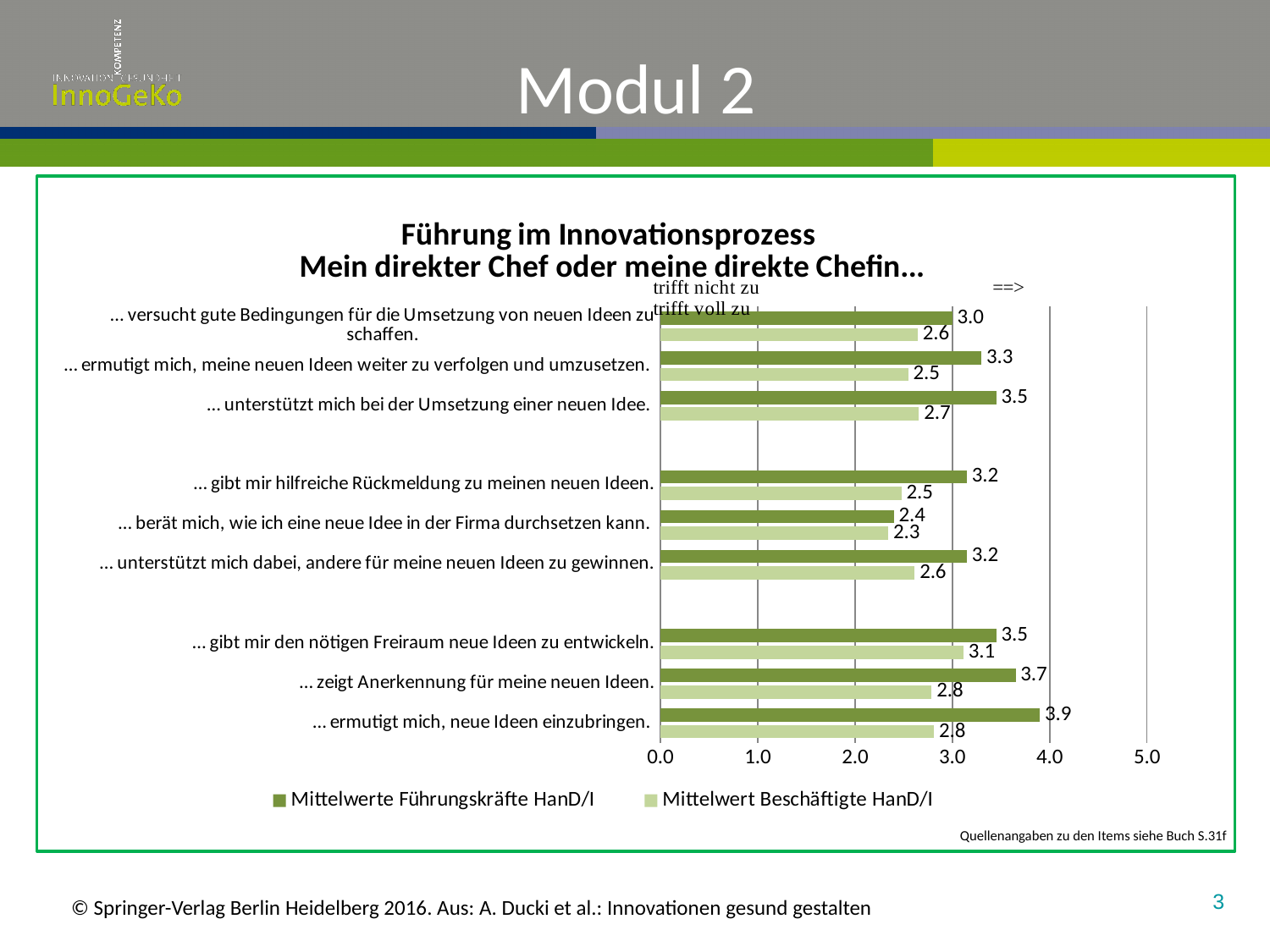

# Modul 2

### Chart: Führung im Innovationsprozess
Mein direkter Chef oder meine direkte Chefin...

| Category | Mittelwert Beschäftigte HanD/I | Mittelwerte Führungskräfte HanD/I |
|---|---|---|
| … ermutigt mich, neue Ideen einzubringen.  | 2.8125 | 3.9 |
| … zeigt Anerkennung für meine neuen Ideen. | 2.7859531772575252 | 3.65 |
| … gibt mir den nötigen Freiraum neue Ideen zu entwickeln. | 3.1125827814569536 | 3.45 |
|  | None | None |
| … unterstützt mich dabei, andere für meine neuen Ideen zu gewinnen. | 2.6133333333333333 | 3.15 |
| … berät mich, wie ich eine neue Idee in der Firma durchsetzen kann.  | 2.3433333333333333 | 2.4 |
| … gibt mir hilfreiche Rückmeldung zu meinen neuen Ideen. | 2.4766666666666666 | 3.15 |
|  | None | None |
| … unterstützt mich bei der Umsetzung einer neuen Idee.  | 2.6566666666666667 | 3.45 |
| … ermutigt mich, meine neuen Ideen weiter zu verfolgen und umzusetzen.  | 2.546666666666667 | 3.3 |
| … versucht gute Bedingungen für die Umsetzung von neuen Ideen zu schaffen. | 2.6466666666666665 | 3.0 |
Quellenangaben zu den Items siehe Buch S.31f
3